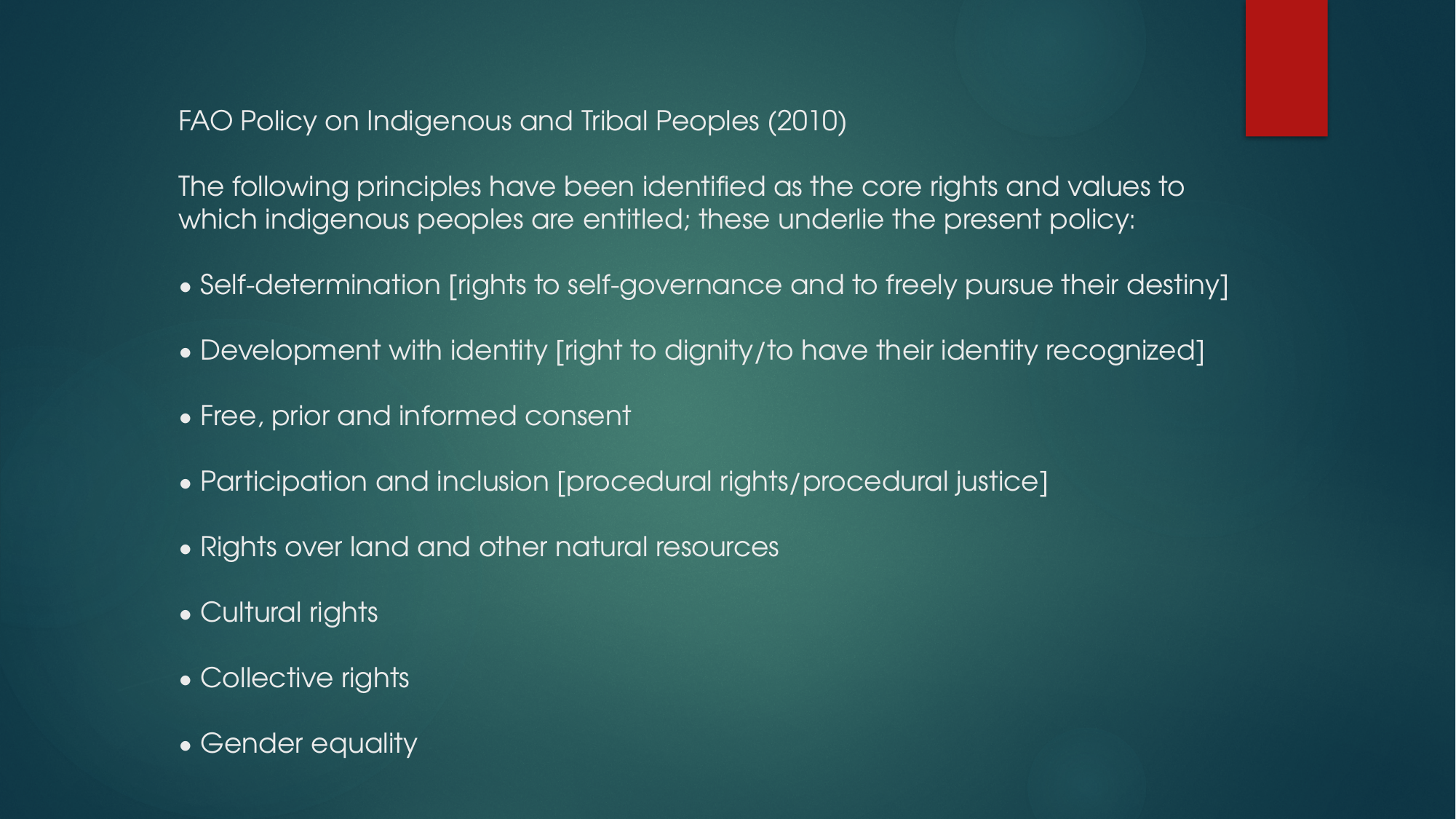

# FAO Policy on Indigenous and Tribal Peoples (2010) The following principles have been identified as the core rights and values to which indigenous peoples are entitled; these underlie the present policy: • Self-determination [rights to self-governance and to freely pursue their destiny] • Development with identity [right to dignity/to have their identity recognized] • Free, prior and informed consent • Participation and inclusion [procedural rights/procedural justice] • Rights over land and other natural resources • Cultural rights • Collective rights • Gender equality